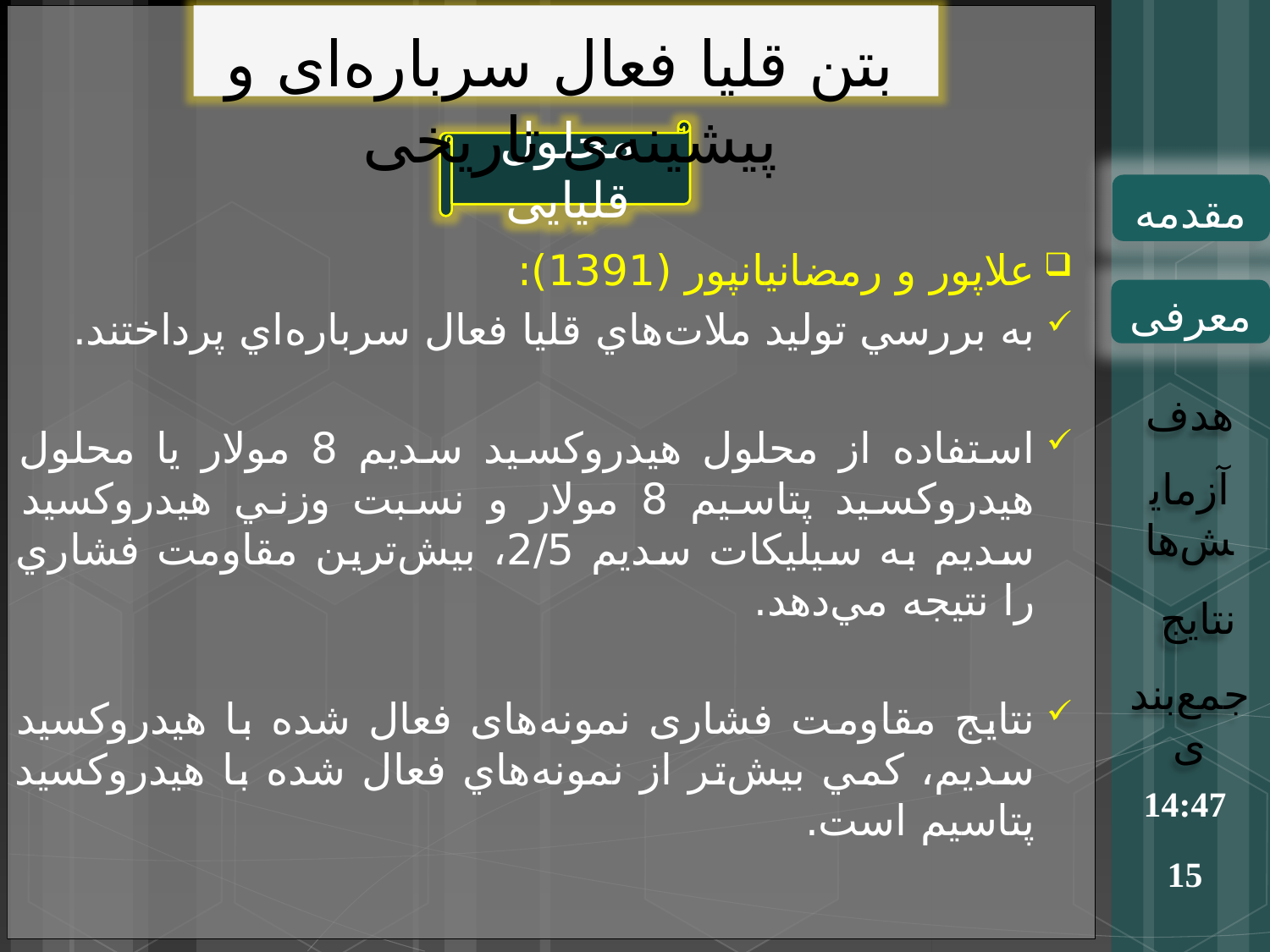

بتن قلیا فعال سرباره‌ای و پیشینه‌ی تاریخی
محلول قلیایی
مقدمه

علاپور و رمضانیانپور (1391):
به بررسي توليد ملات‌هاي قليا فعال سرباره‌اي پرداختند.

استفاده از محلول هيدروکسيد سديم 8 مولار يا محلول هيدروکسيد پتاسيم 8 مولار و نسبت وزني هيدروکسيد سديم به سيليکات سديم 2/5، بيش‌ترين مقاومت فشاري را نتيجه مي‌دهد.

نتايج مقاومت فشاری نمونه‌های فعال شده با هيدروکسيد سديم، کمي بيش‌تر از نمونه‌هاي فعال شده با هيدروکسيد پتاسيم است.

معرفی
هدف
آزمایش‌ها
نتایج
جمع‌بندی